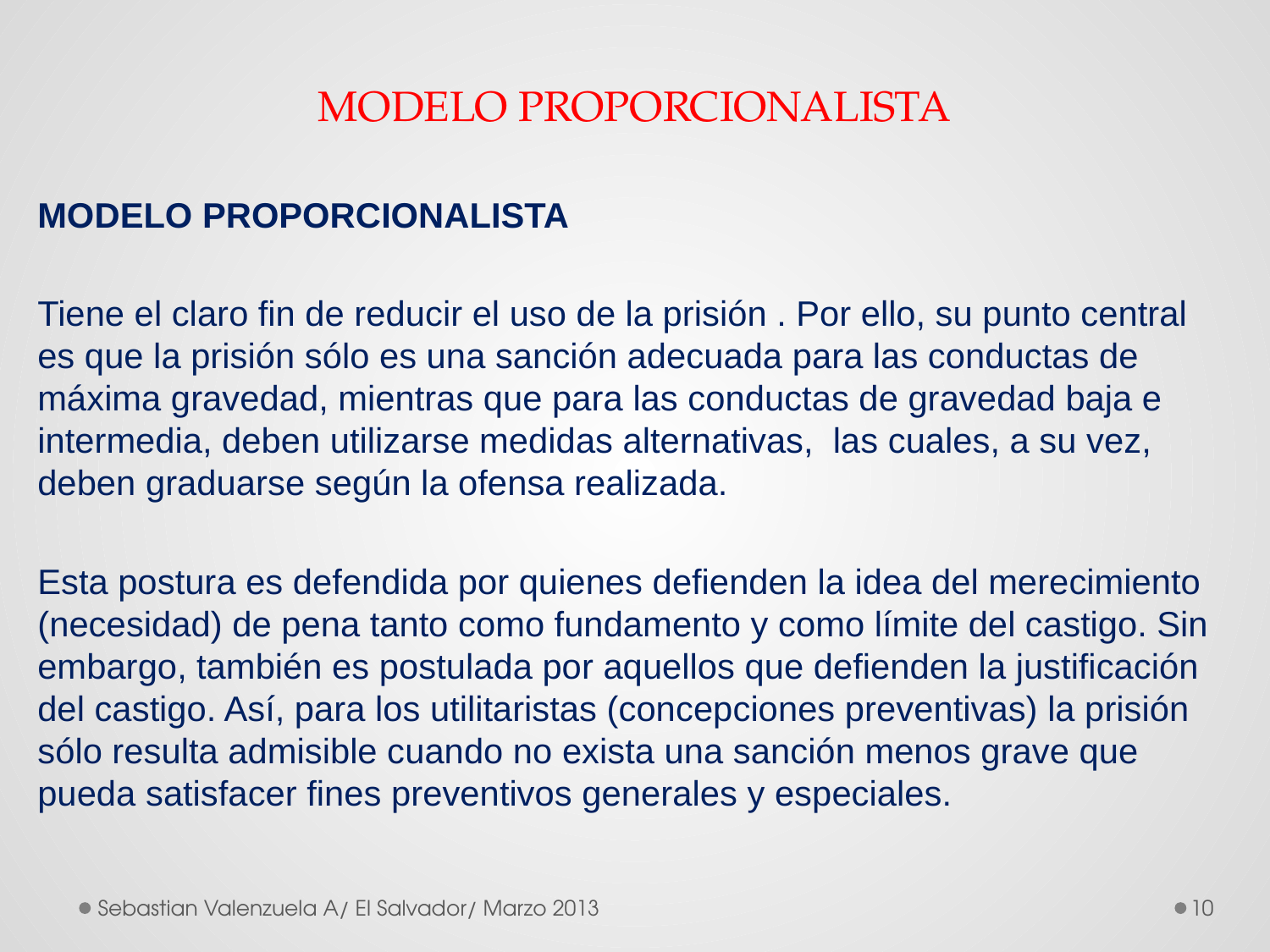

# MODELO PROPORCIONALISTA
MODELO PROPORCIONALISTA

Tiene el claro fin de reducir el uso de la prisión . Por ello, su punto central es que la prisión sólo es una sanción adecuada para las conductas de máxima gravedad, mientras que para las conductas de gravedad baja e intermedia, deben utilizarse medidas alternativas,  las cuales, a su vez, deben graduarse según la ofensa realizada.

Esta postura es defendida por quienes defienden la idea del merecimiento (necesidad) de pena tanto como fundamento y como límite del castigo. Sin embargo, también es postulada por aquellos que defienden la justificación del castigo. Así, para los utilitaristas (concepciones preventivas) la prisión sólo resulta admisible cuando no exista una sanción menos grave que pueda satisfacer fines preventivos generales y especiales.

Sebastian Valenzuela A/ El Salvador/ Marzo 2013
10